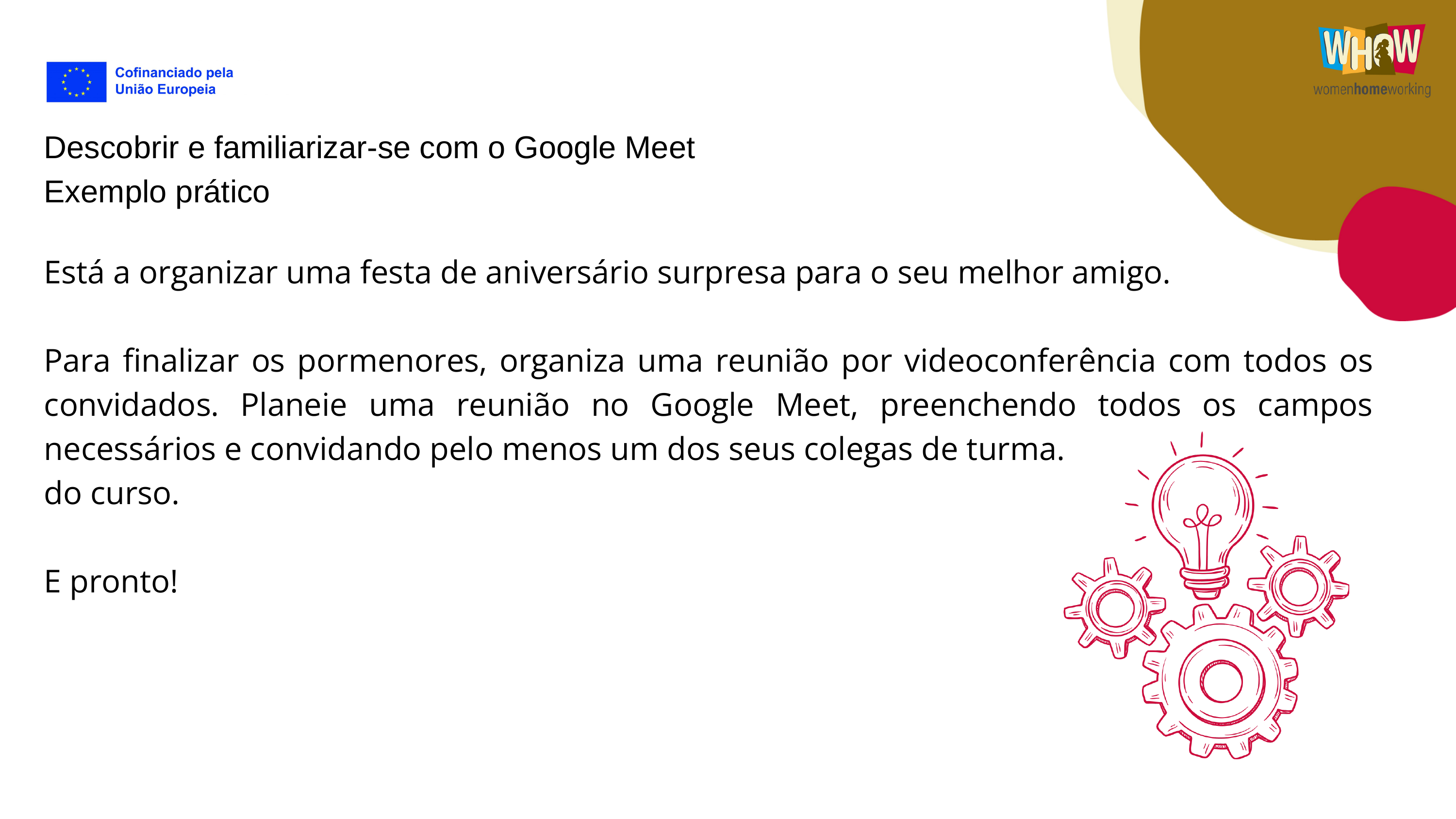

Descobrir e familiarizar-se com o Google Meet
Exemplo prático
Está a organizar uma festa de aniversário surpresa para o seu melhor amigo.

Para finalizar os pormenores, organiza uma reunião por videoconferência com todos os convidados. Planeie uma reunião no Google Meet, preenchendo todos os campos necessários e convidando pelo menos um dos seus colegas de turma.
do curso.

E pronto!